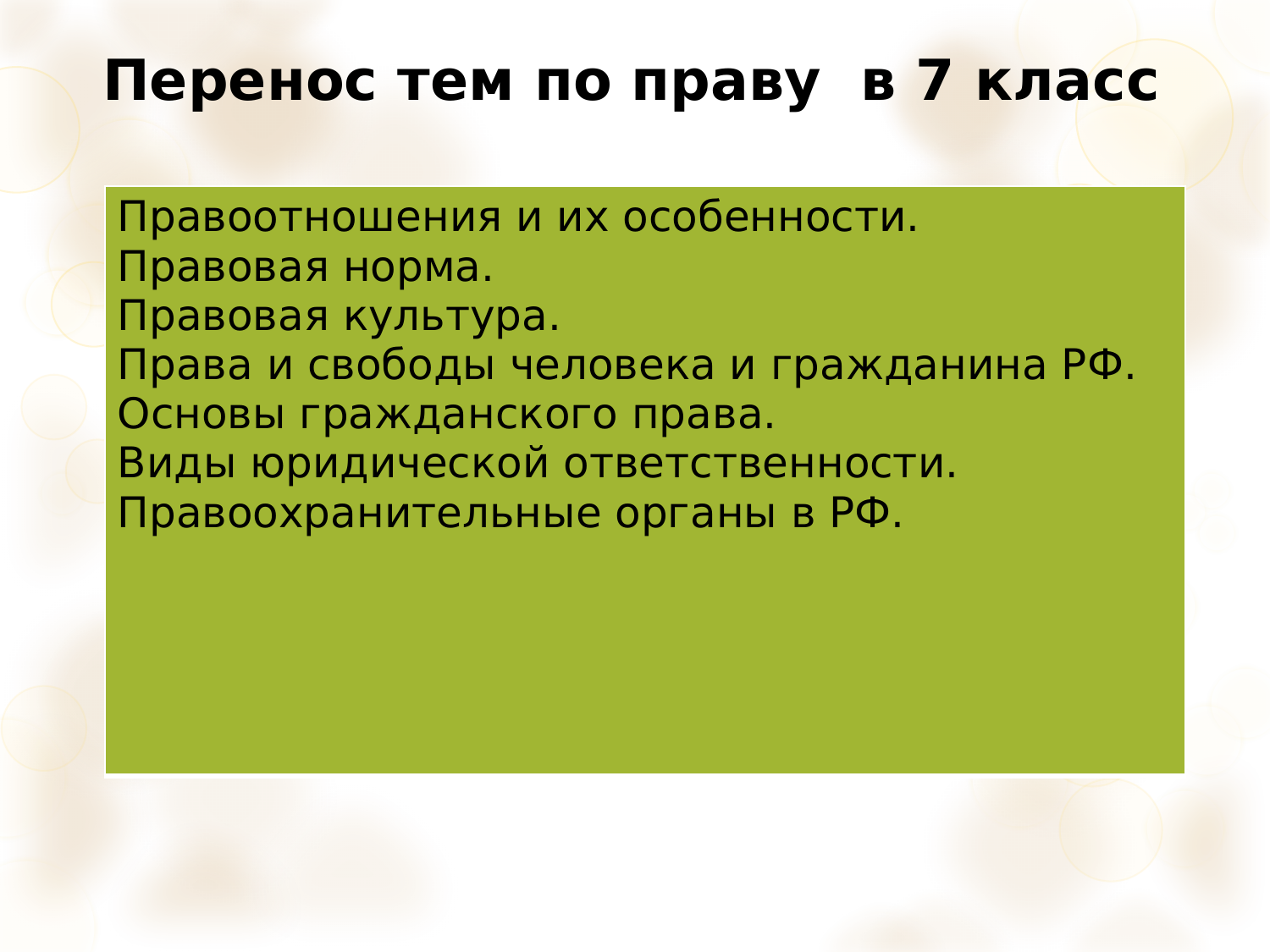

# Перенос тем по праву  в 7 класс
| Правоотношения и их особенности. Правовая норма. Правовая культура. Права и свободы человека и гражданина РФ. Основы гражданского права. Виды юридической ответственности. Правоохранительные органы в РФ. |
| --- |